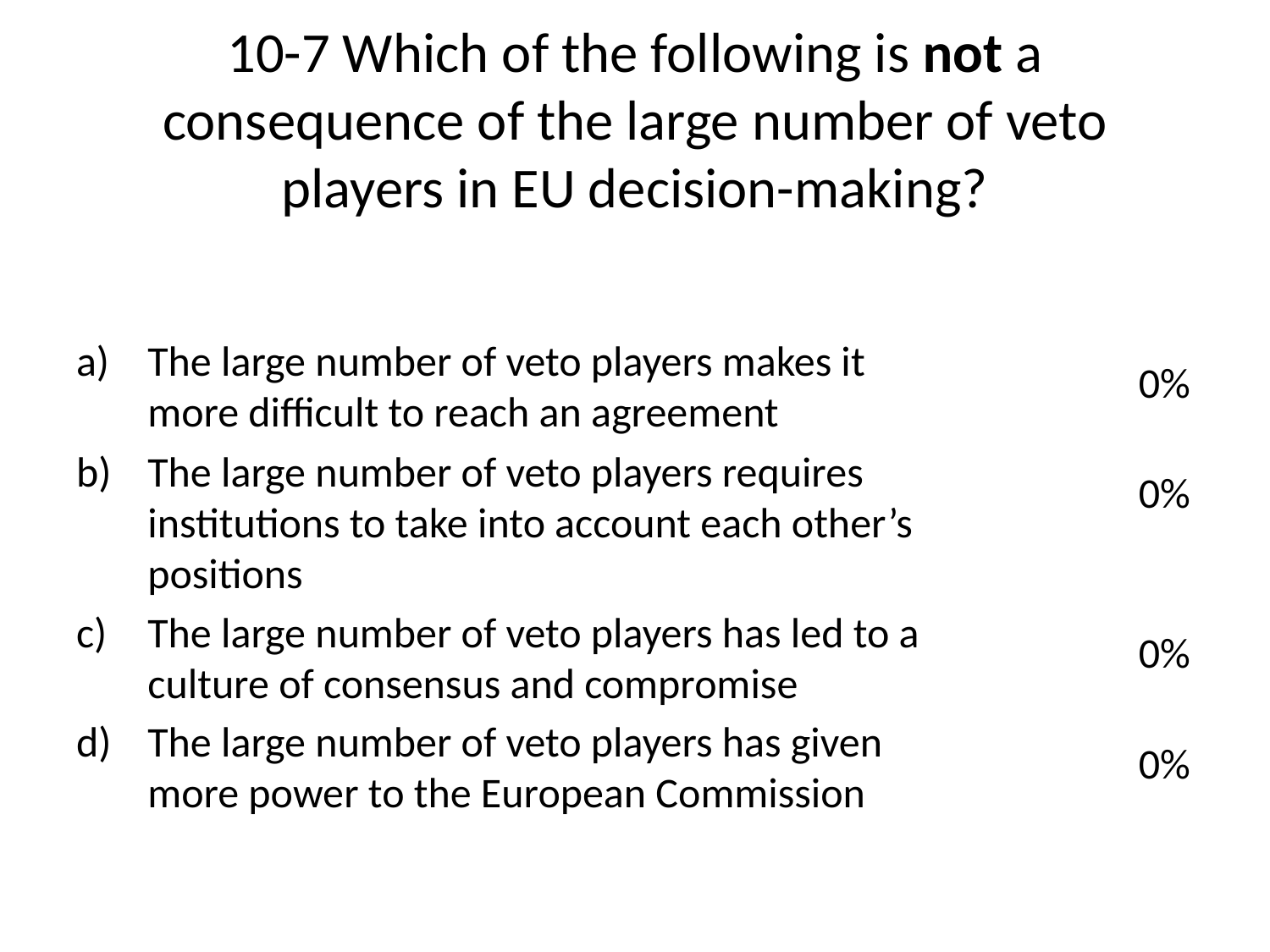

# 10-7 Which of the following is not a consequence of the large number of veto players in EU decision-making?
The large number of veto players makes it more difficult to reach an agreement
The large number of veto players requires institutions to take into account each other’s positions
The large number of veto players has led to a culture of consensus and compromise
The large number of veto players has given more power to the European Commission
0%
0%
0%
0%